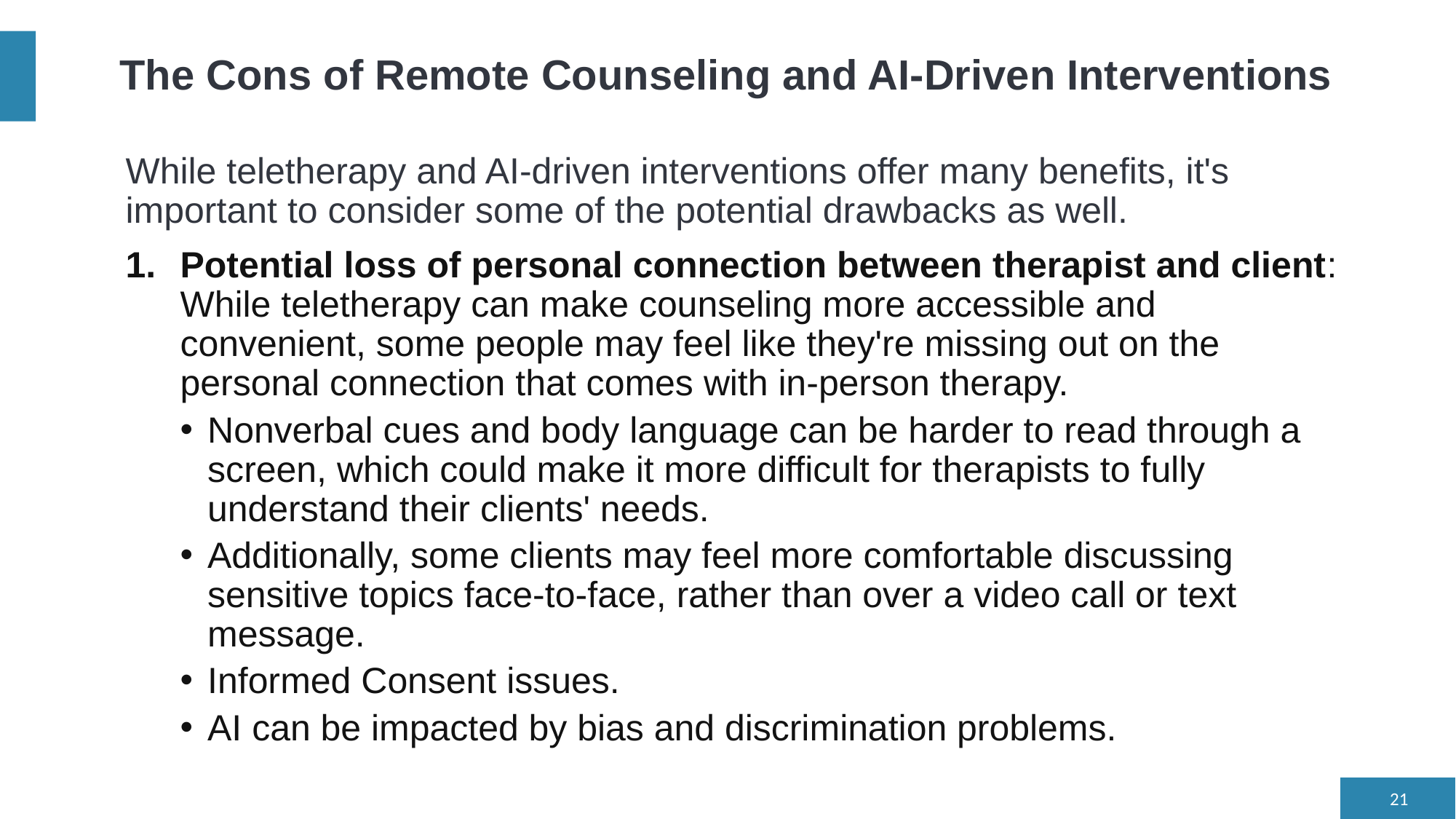

# The Cons of Remote Counseling and AI-Driven Interventions
While teletherapy and AI-driven interventions offer many benefits, it's important to consider some of the potential drawbacks as well.
Potential loss of personal connection between therapist and client: While teletherapy can make counseling more accessible and convenient, some people may feel like they're missing out on the personal connection that comes with in-person therapy.
Nonverbal cues and body language can be harder to read through a screen, which could make it more difficult for therapists to fully understand their clients' needs.
Additionally, some clients may feel more comfortable discussing sensitive topics face-to-face, rather than over a video call or text message.
Informed Consent issues.
AI can be impacted by bias and discrimination problems.

21